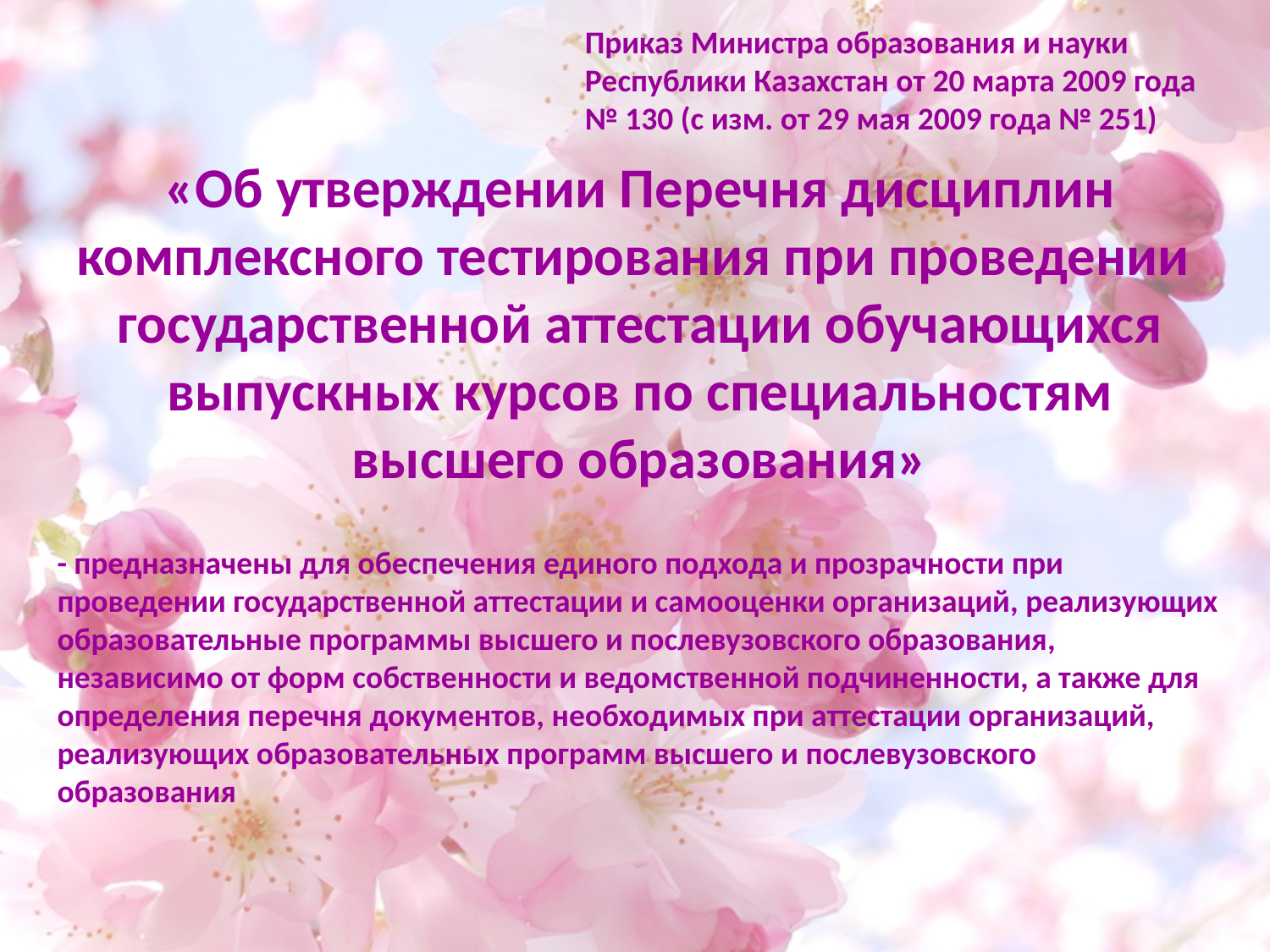

Приказ Министра образования и науки Республики Казахстан от 20 марта 2009 года № 130 (с изм. от 29 мая 2009 года № 251)
«Об утверждении Перечня дисциплин комплексного тестирования при проведении  государственной аттестации обучающихся выпускных курсов по специальностям высшего образования»
- предназначены для обеспечения единого подхода и прозрачности при проведении государственной аттестации и самооценки организаций, реализующих образовательные программы высшего и послевузовского образования, независимо от форм собственности и ведомственной подчиненности, а также для определения перечня документов, необходимых при аттестации организаций, реализующих образовательных программ высшего и послевузовского образования